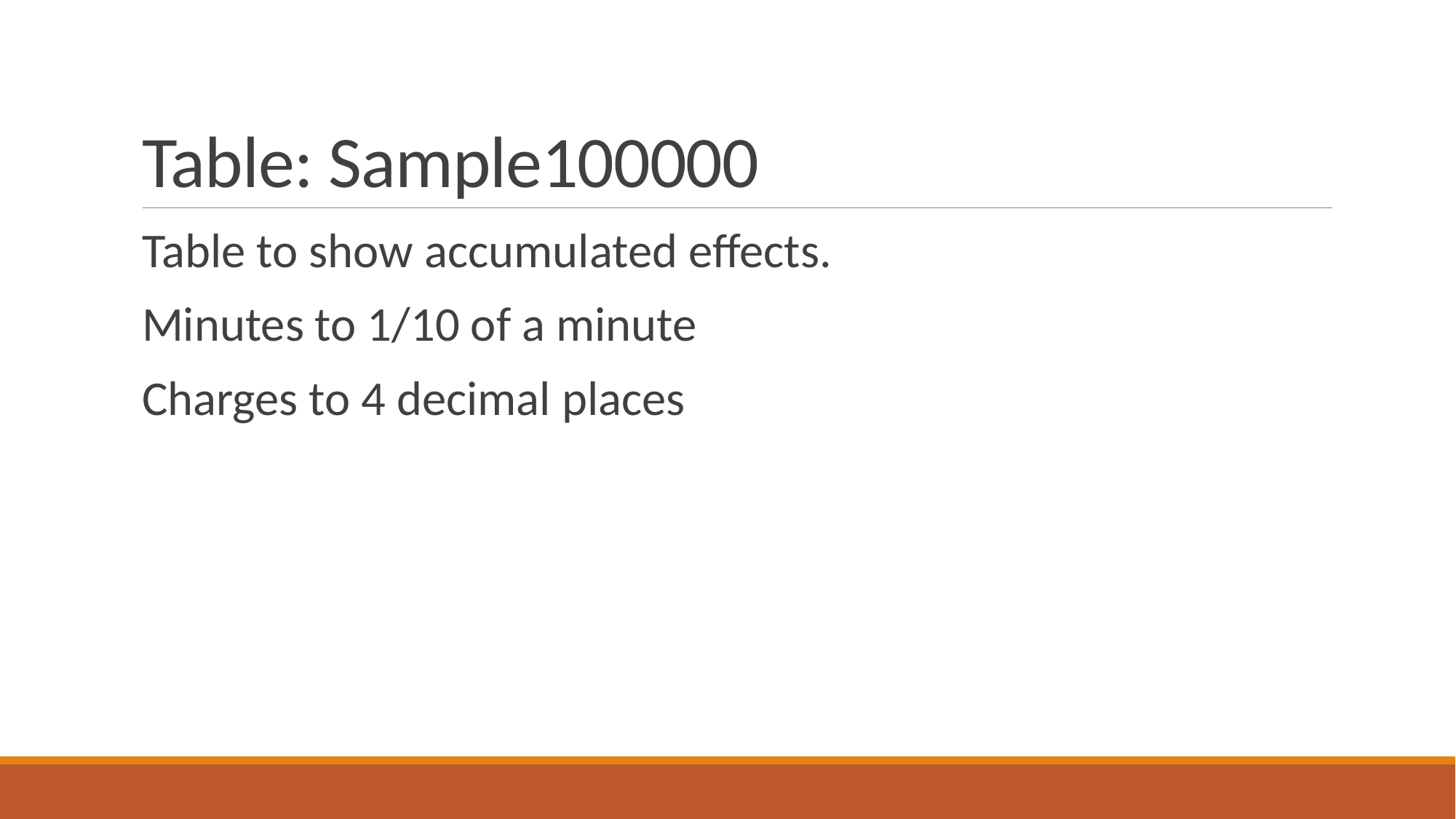

# Table: Sample100000
Table to show accumulated effects.
Minutes to 1/10 of a minute
Charges to 4 decimal places